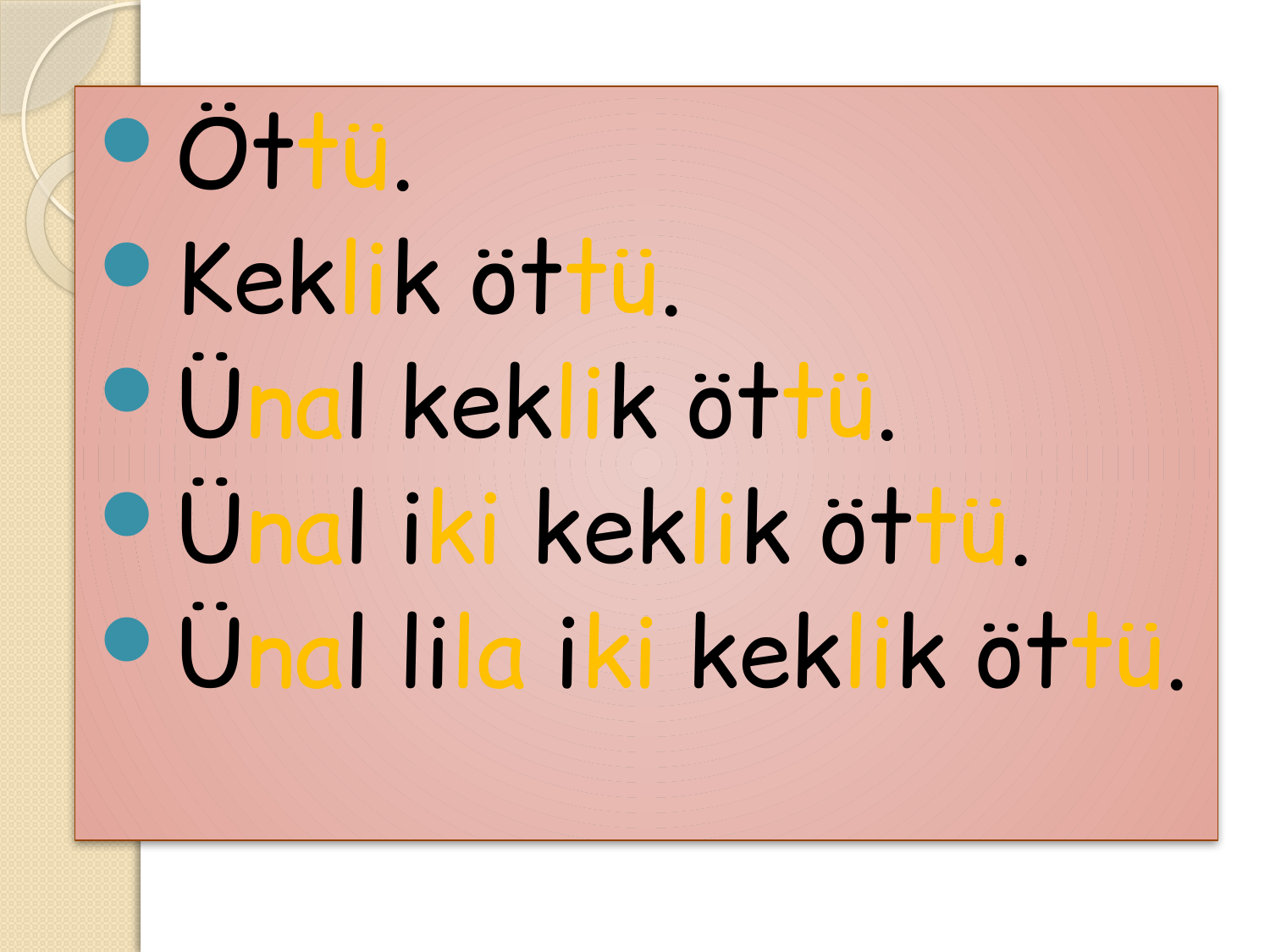

Öttü.
Keklik öttü.
Ünal keklik öttü.
Ünal iki keklik öttü.
Ünal lila iki keklik öttü.